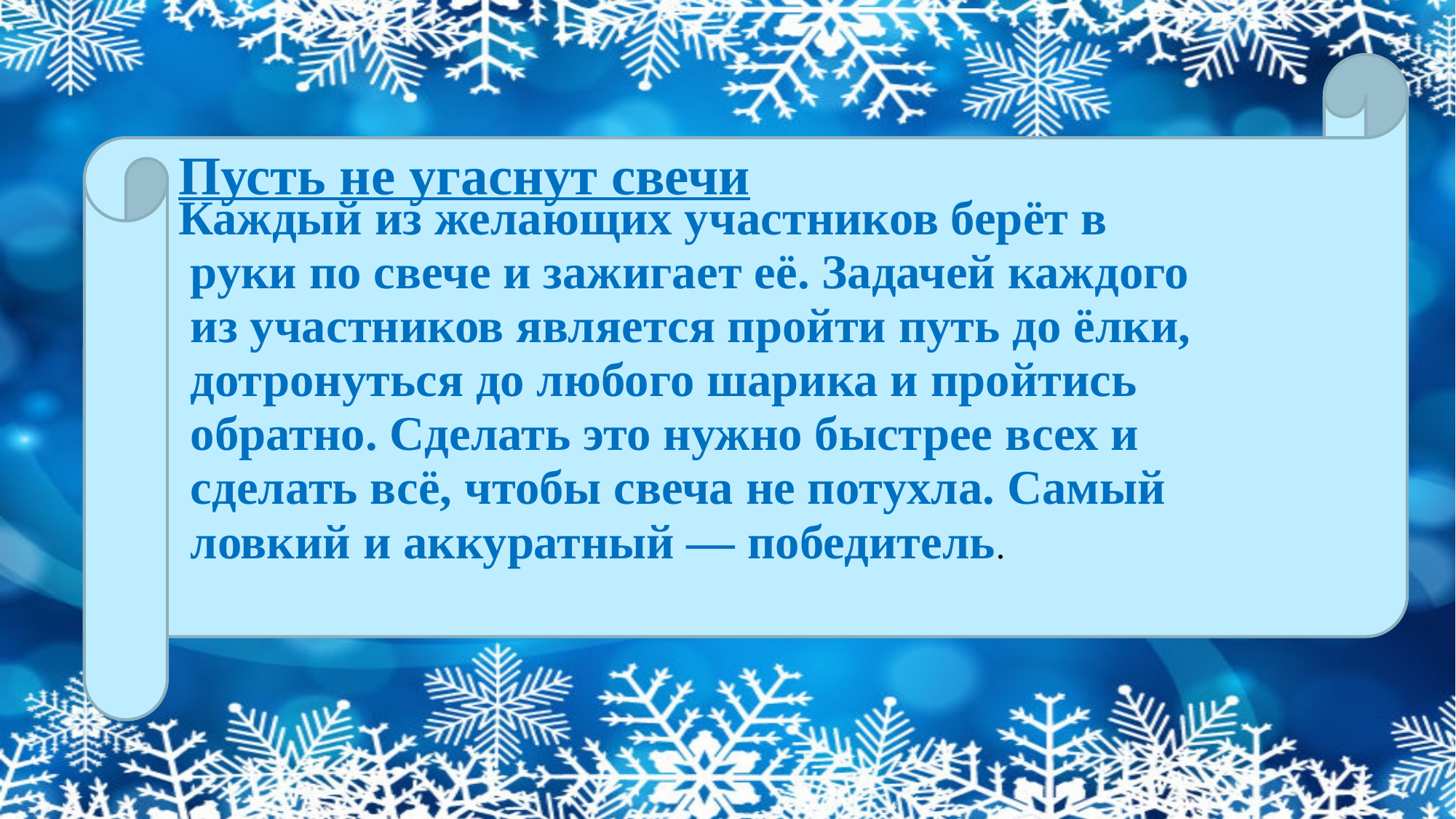

Пусть не угаснут свечи
Каждый из желающих участников берёт в
 руки по свече и зажигает её. Задачей каждого
 из участников является пройти путь до ёлки,
 дотронуться до любого шарика и пройтись
 обратно. Сделать это нужно быстрее всех и
 сделать всё, чтобы свеча не потухла. Самый
 ловкий и аккуратный — победитель.